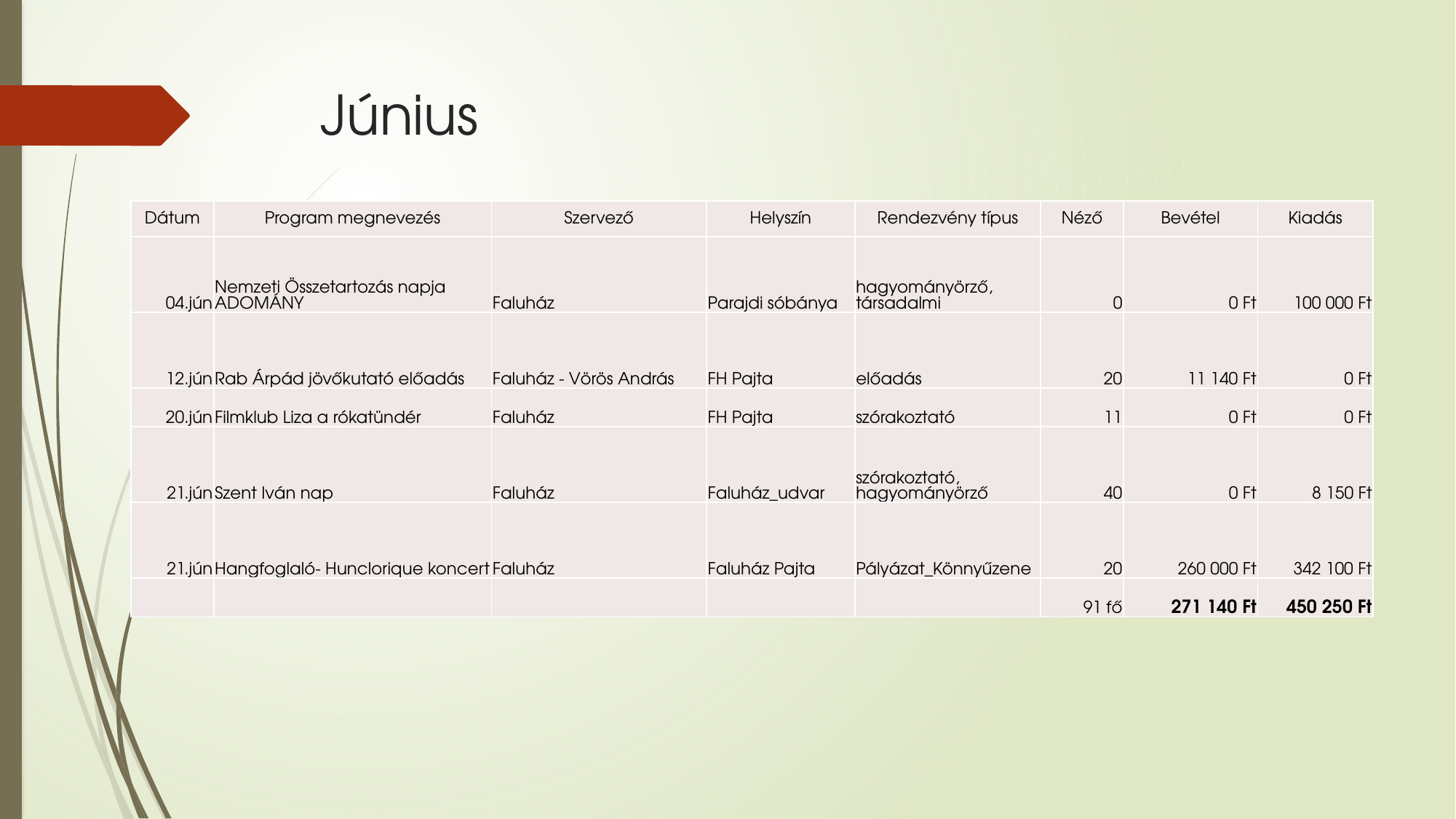

# Június
| Dátum | Program megnevezés | Szervező | Helyszín | Rendezvény típus | Néző | Bevétel | Kiadás |
| --- | --- | --- | --- | --- | --- | --- | --- |
| 04.jún | Nemzeti Összetartozás napja ADOMÁNY | Faluház | Parajdi sóbánya | hagyományörző, társadalmi | 0 | 0 Ft | 100 000 Ft |
| 12.jún | Rab Árpád jövőkutató előadás | Faluház - Vörös András | FH Pajta | előadás | 20 | 11 140 Ft | 0 Ft |
| 20.jún | Filmklub Liza a rókatündér | Faluház | FH Pajta | szórakoztató | 11 | 0 Ft | 0 Ft |
| 21.jún | Szent Iván nap | Faluház | Faluház\_udvar | szórakoztató, hagyományörző | 40 | 0 Ft | 8 150 Ft |
| 21.jún | Hangfoglaló- Hunclorique koncert | Faluház | Faluház Pajta | Pályázat\_Könnyűzene | 20 | 260 000 Ft | 342 100 Ft |
|  |  |  |  |  | 91 fő | 271 140 Ft | 450 250 Ft |